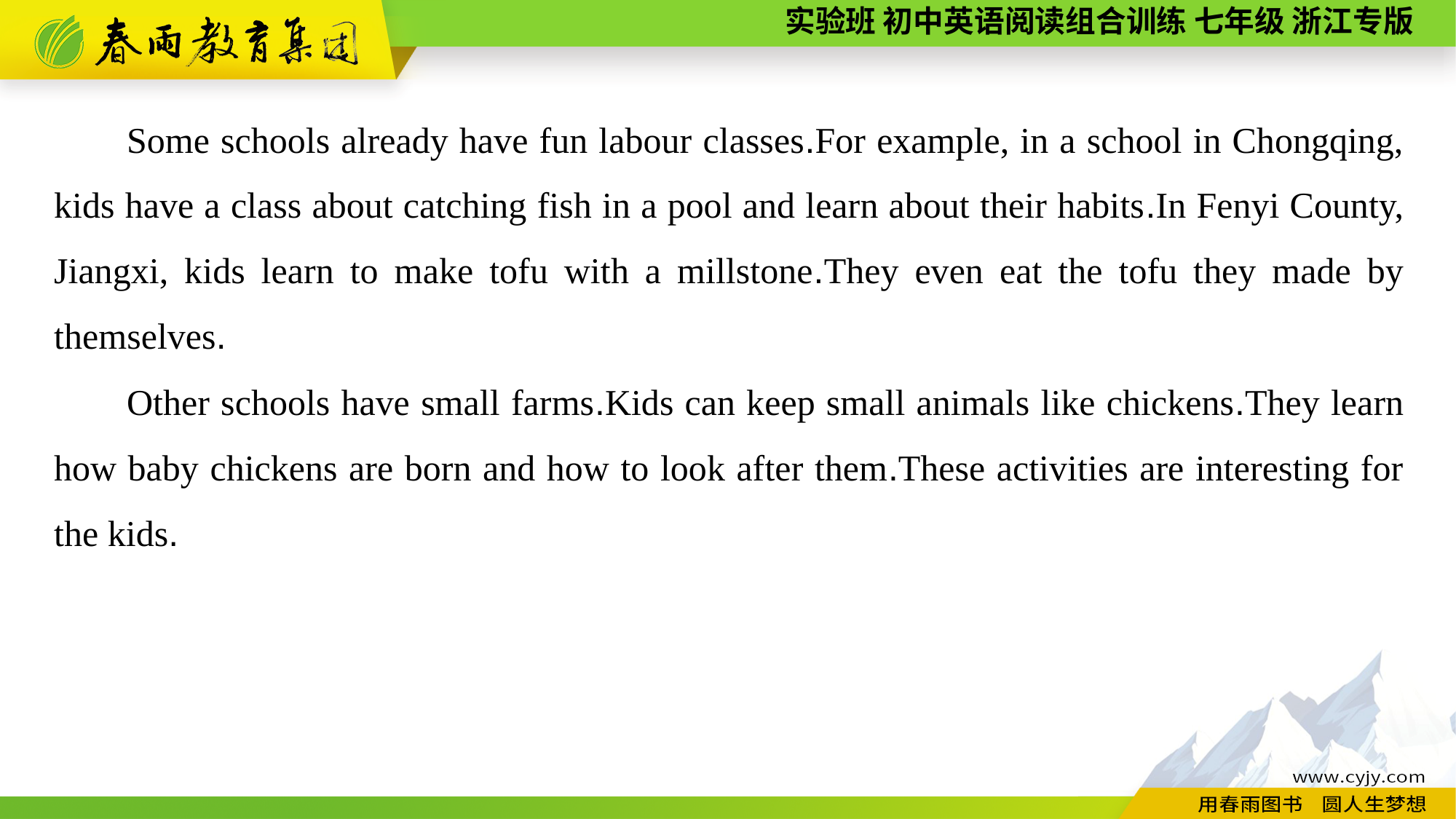

Some schools already have fun labour classes.For example, in a school in Chongqing, kids have a class about catching fish in a pool and learn about their habits.In Fenyi County, Jiangxi, kids learn to make tofu with a millstone.They even eat the tofu they made by themselves.
Other schools have small farms.Kids can keep small animals like chickens.They learn how baby chickens are born and how to look after them.These activities are interesting for the kids.